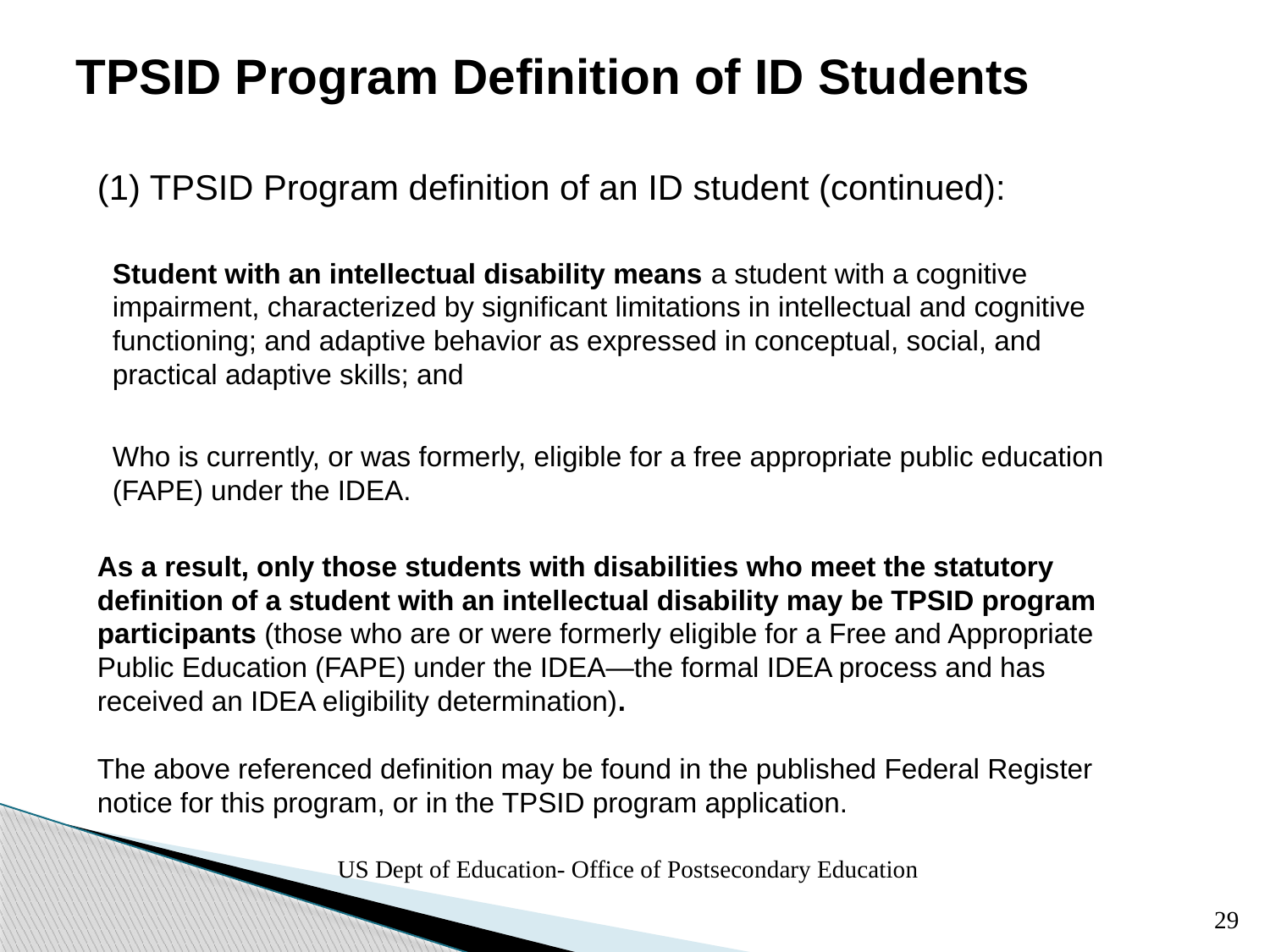

# TPSID Program Definition of ID Students

(1) TPSID Program definition of an ID student (continued):

Student with an intellectual disability means a student with a cognitive impairment, characterized by significant limitations in intellectual and cognitive functioning; and adaptive behavior as expressed in conceptual, social, and practical adaptive skills; and

Who is currently, or was formerly, eligible for a free appropriate public education (FAPE) under the IDEA.

As a result, only those students with disabilities who meet the statutory definition of a student with an intellectual disability may be TPSID program participants (those who are or were formerly eligible for a Free and Appropriate Public Education (FAPE) under the IDEA—the formal IDEA process and has received an IDEA eligibility determination).

The above referenced definition may be found in the published Federal Register notice for this program, or in the TPSID program application.

US Dept of Education- Office of Postsecondary Education
29